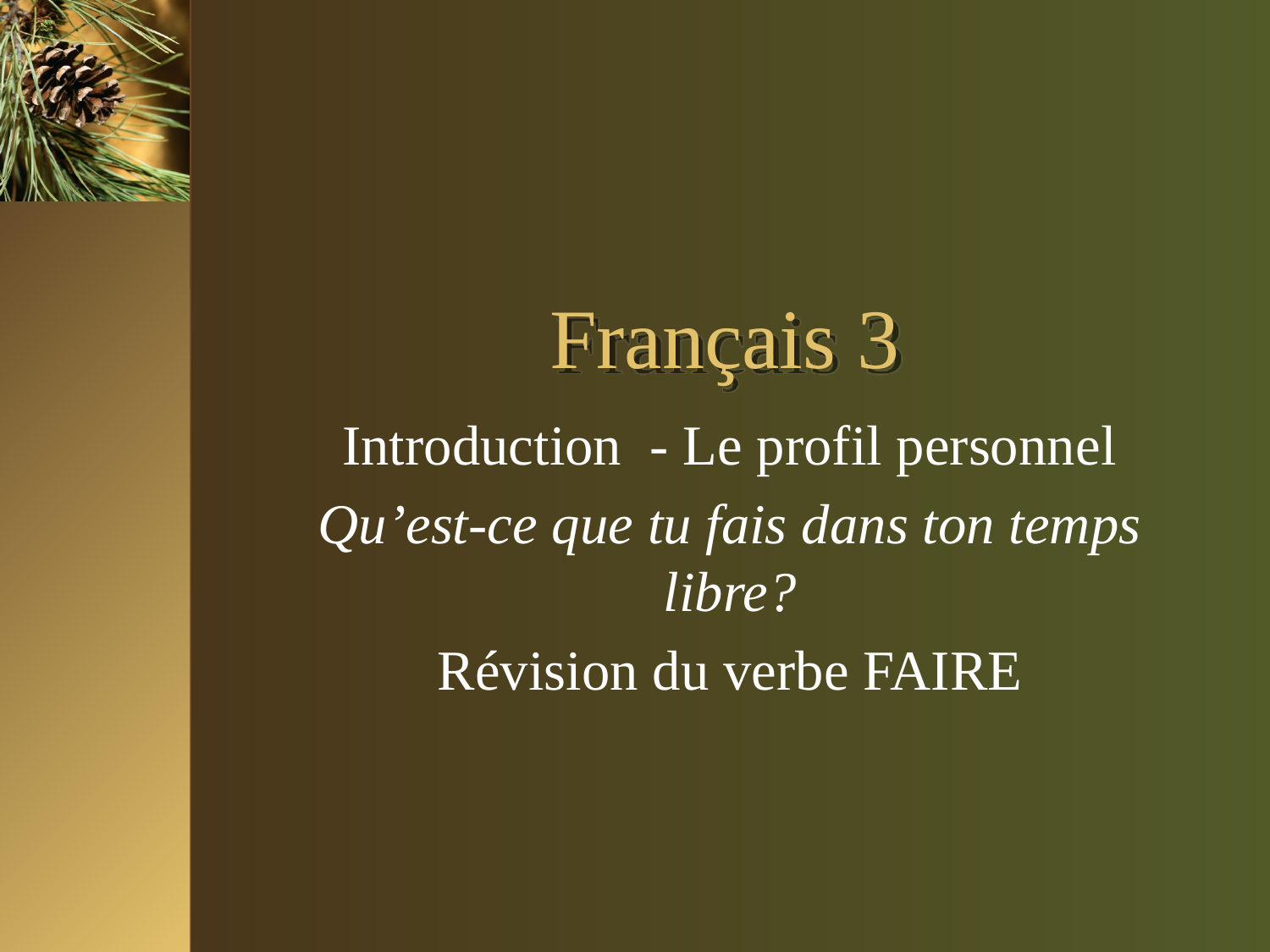

# Français 3
Introduction  - Le profil personnel
Qu’est-ce que tu fais dans ton temps libre?
Révision du verbe FAIRE